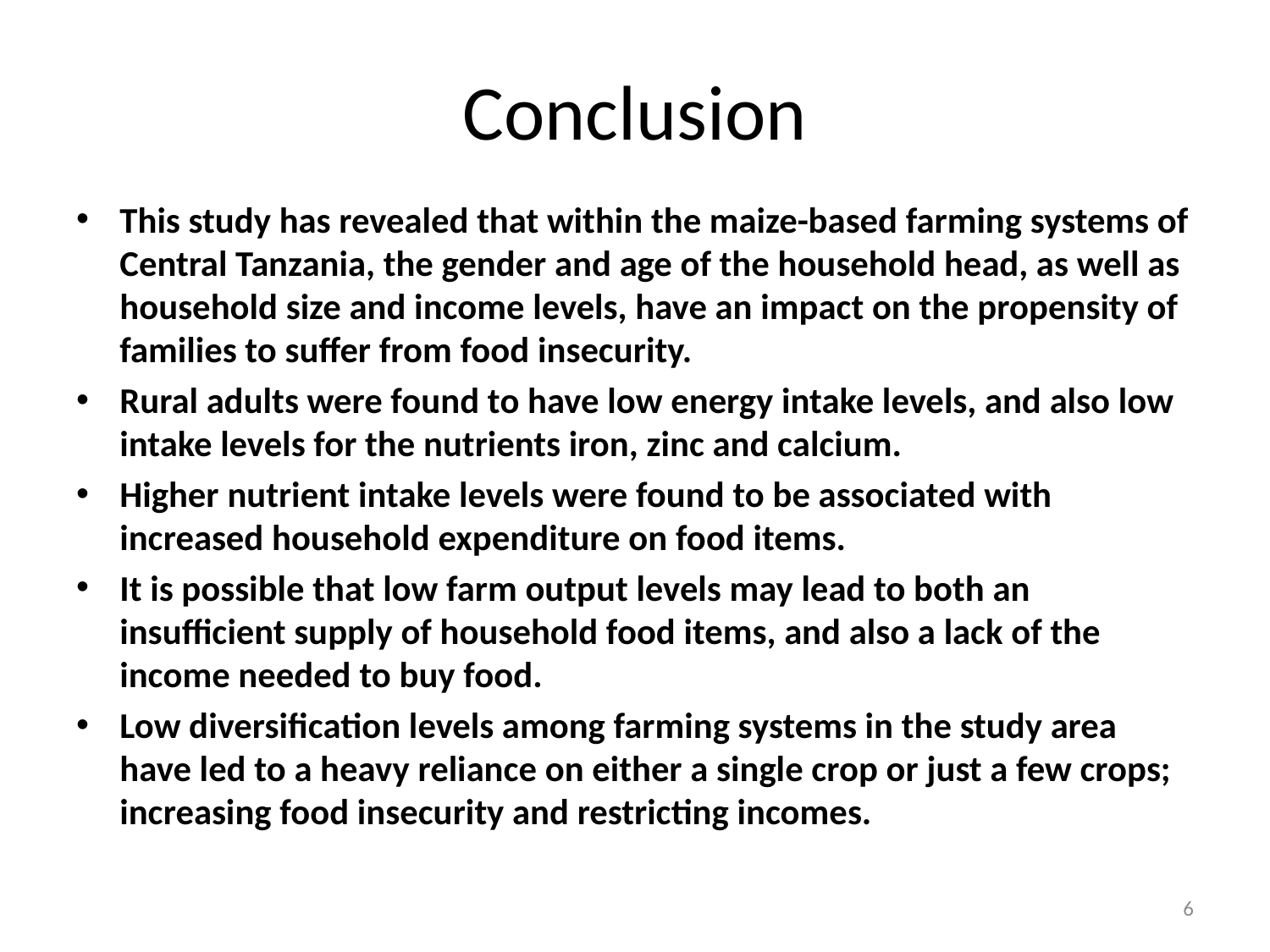

# Conclusion
This study has revealed that within the maize-based farming systems of Central Tanzania, the gender and age of the household head, as well as household size and income levels, have an impact on the propensity of families to suffer from food insecurity.
Rural adults were found to have low energy intake levels, and also low intake levels for the nutrients iron, zinc and calcium.
Higher nutrient intake levels were found to be associated with increased household expenditure on food items.
It is possible that low farm output levels may lead to both an insufficient supply of household food items, and also a lack of the income needed to buy food.
Low diversification levels among farming systems in the study area have led to a heavy reliance on either a single crop or just a few crops; increasing food insecurity and restricting incomes.
6